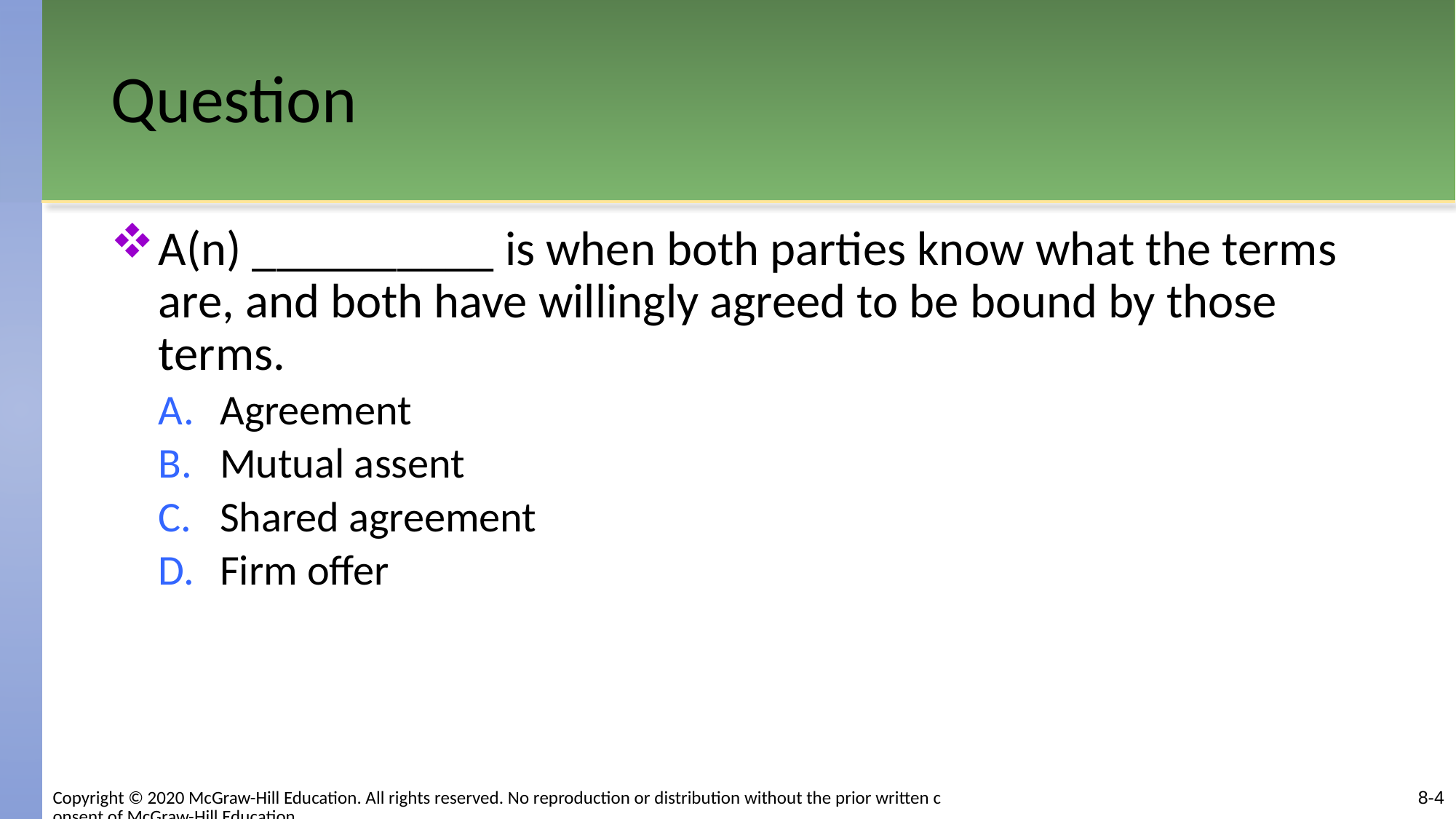

# Question
A(n) __________ is when both parties know what the terms are, and both have willingly agreed to be bound by those terms.
Agreement
Mutual assent
Shared agreement
Firm offer
Copyright © 2020 McGraw-Hill Education. All rights reserved. No reproduction or distribution without the prior written consent of McGraw-Hill Education.
8-4